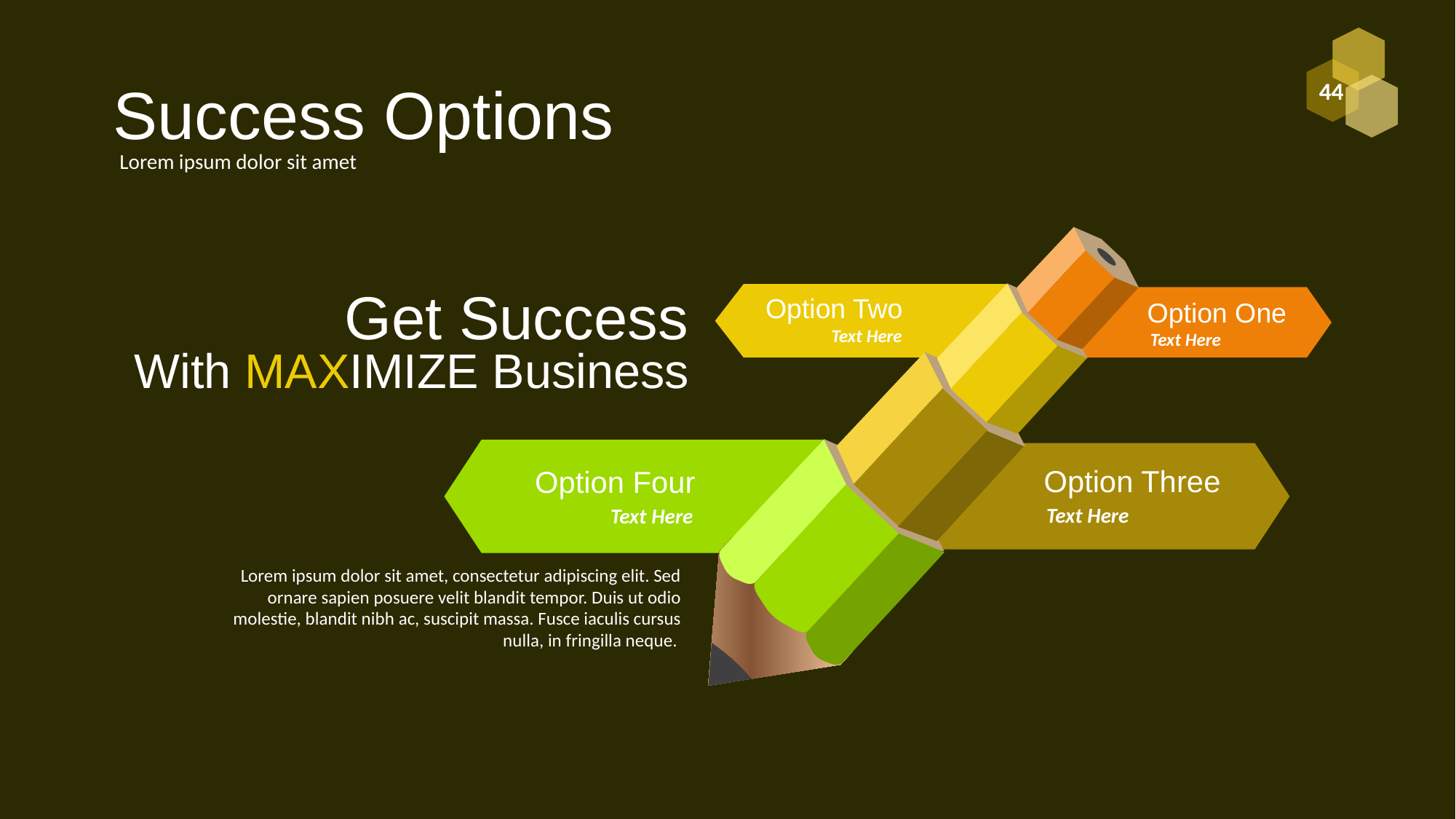

# Success Options
Lorem ipsum dolor sit amet

Get Success

Option Two
Text Here

Option One
Text Here
With MAXIMIZE Business

Option Four
Text Here

Option Three
Text Here
Lorem ipsum dolor sit amet, consectetur adipiscing elit. Sed ornare sapien posuere velit blandit tempor. Duis ut odio molestie, blandit nibh ac, suscipit massa. Fusce iaculis cursus nulla, in fringilla neque.